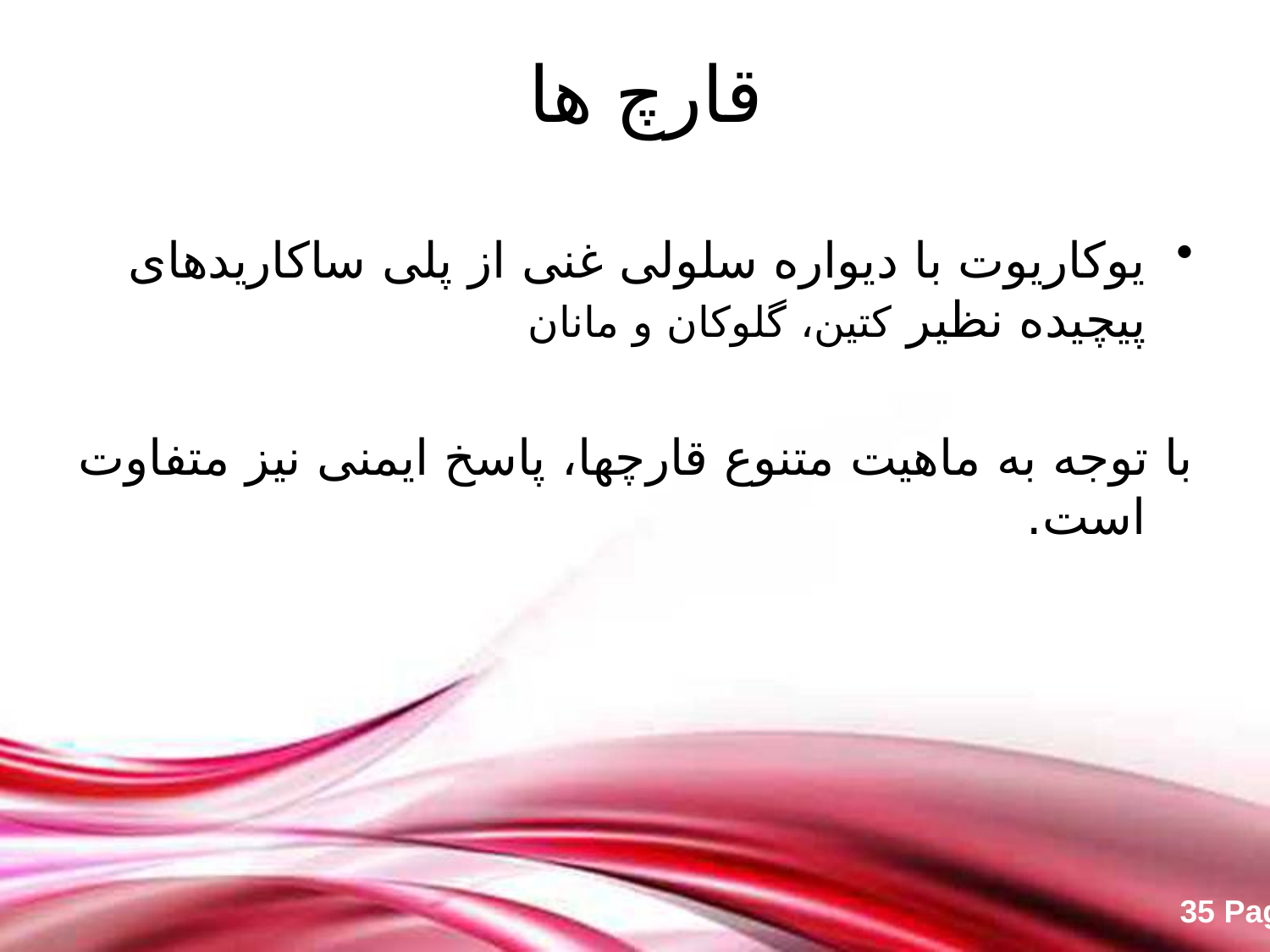

# قارچ ها
یوکاریوت با دیواره سلولی غنی از پلی ساکاریدهای پیچیده نظیر کتین، گلوکان و مانان

با توجه به ماهیت متنوع قارچها، پاسخ ایمنی نیز متفاوت است.